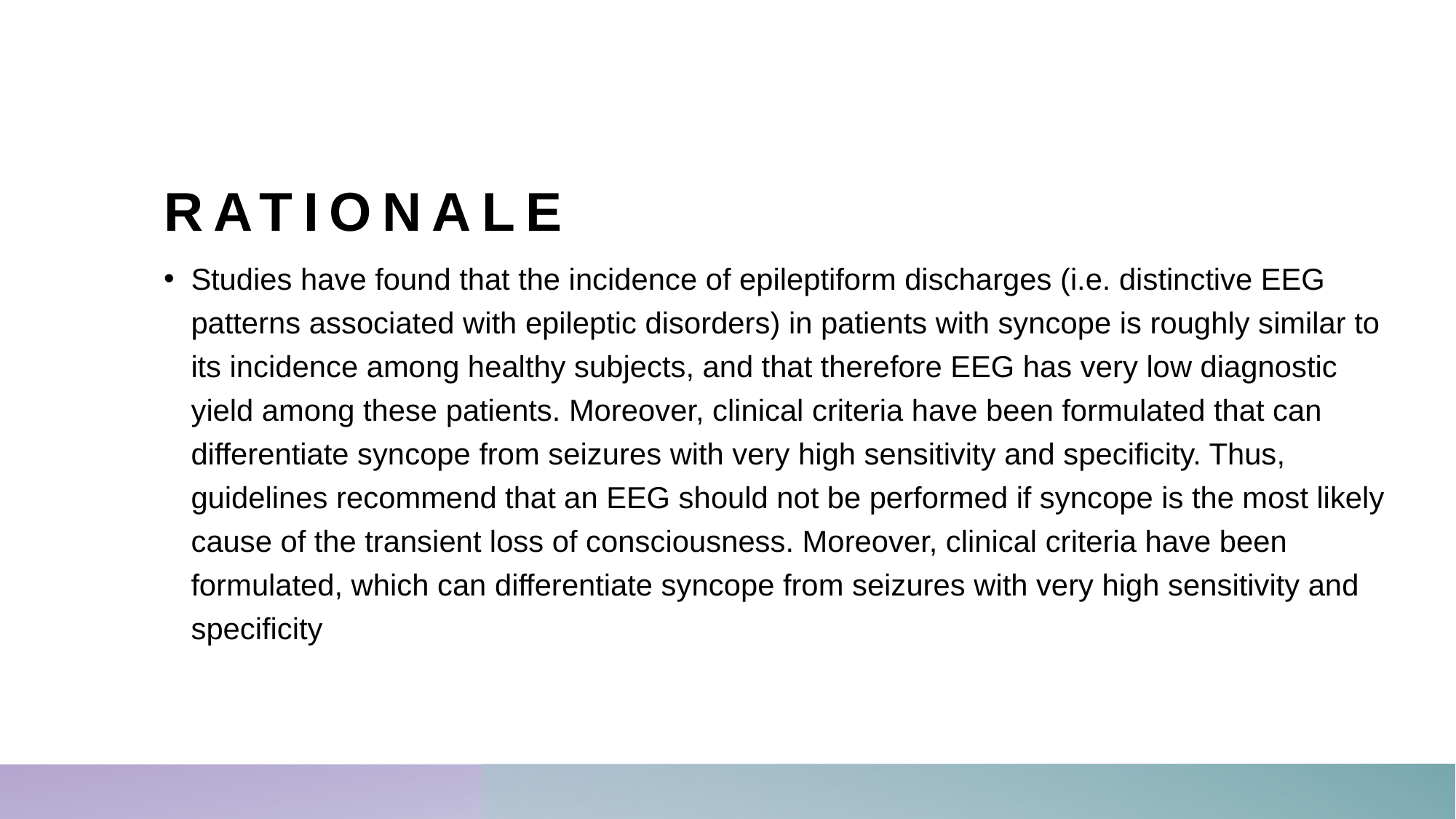

# rationale
Studies have found that the incidence of epileptiform discharges (i.e. distinctive EEG patterns associated with epileptic disorders) in patients with syncope is roughly similar to its incidence among healthy subjects, and that therefore EEG has very low diagnostic yield among these patients. Moreover, clinical criteria have been formulated that can differentiate syncope from seizures with very high sensitivity and specificity. Thus, guidelines recommend that an EEG should not be performed if syncope is the most likely cause of the transient loss of consciousness. Moreover, clinical criteria have been formulated, which can differentiate syncope from seizures with very high sensitivity and specificity